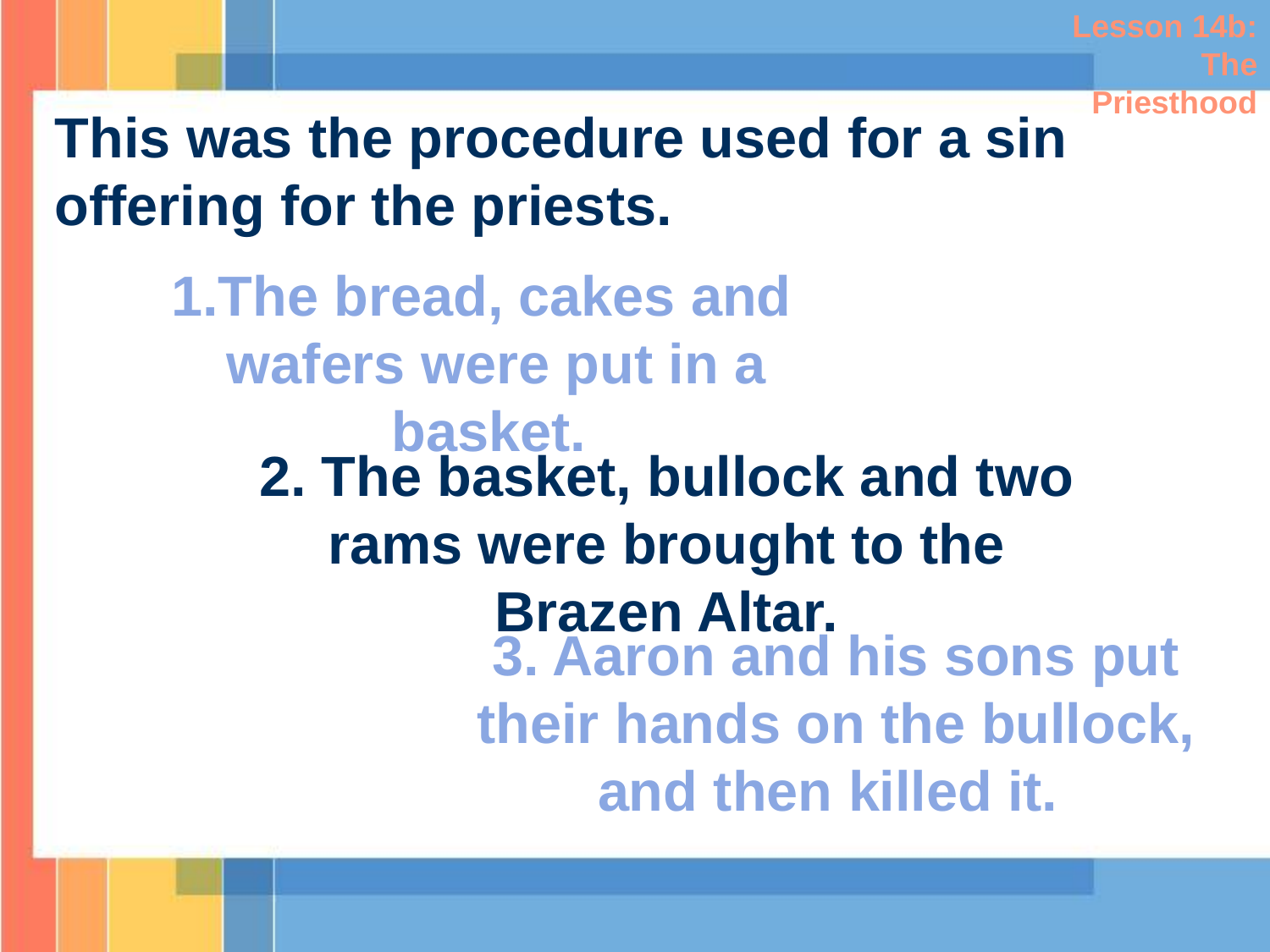

Lesson 14b: The Priesthood
This was the procedure used for a sin offering for the priests.
The bread, cakes and wafers were put in a basket.
2. The basket, bullock and two rams were brought to the Brazen Altar.
3. Aaron and his sons put their hands on the bullock, and then killed it.